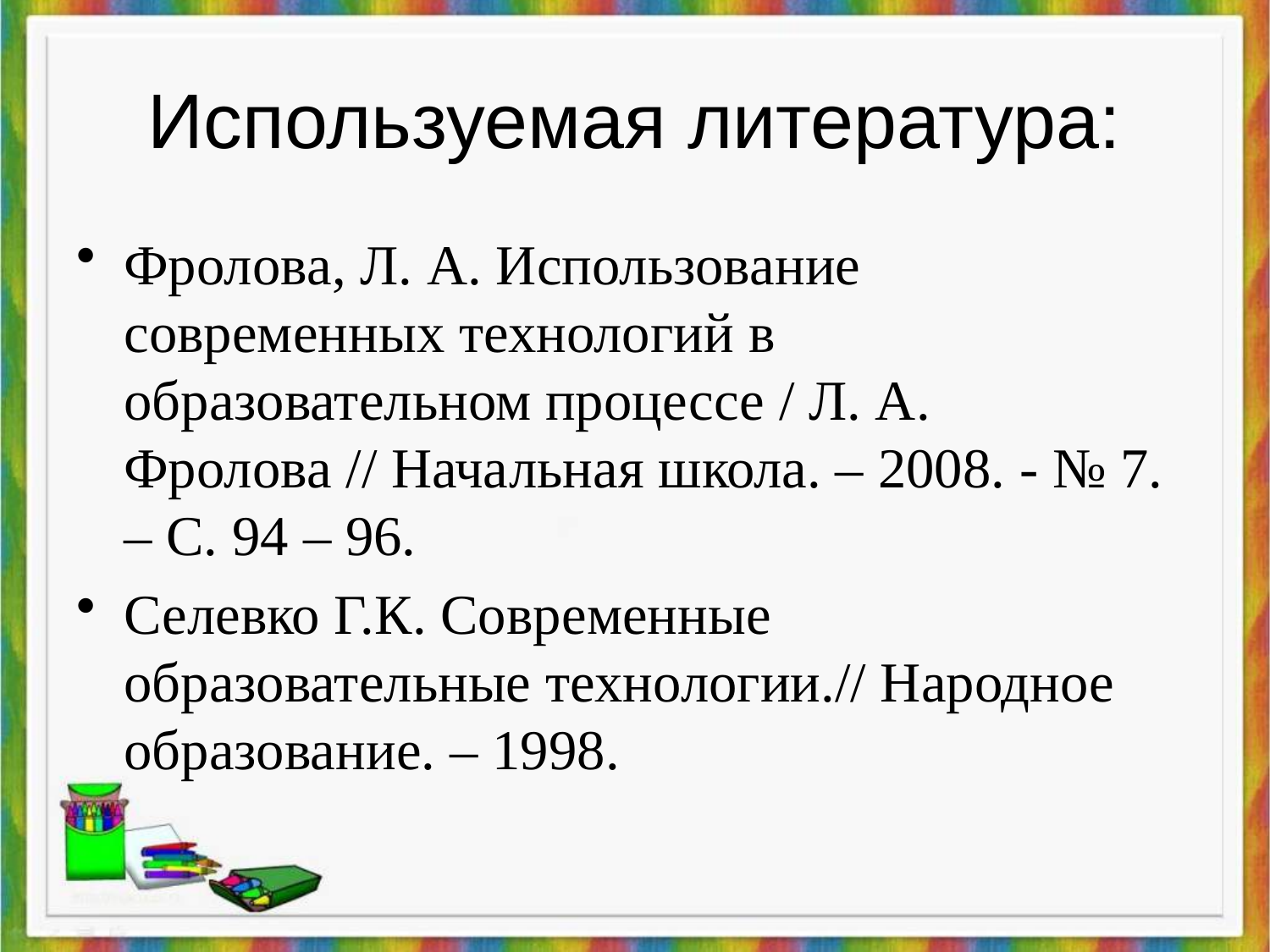

# Используемая литература:
Фролова, Л. А. Использование современных технологий в образовательном процессе / Л. А. Фролова // Начальная школа. – 2008. - № 7. – С. 94 – 96.
Селевко Г.К. Современные образовательные технологии.// Народное образование. – 1998.